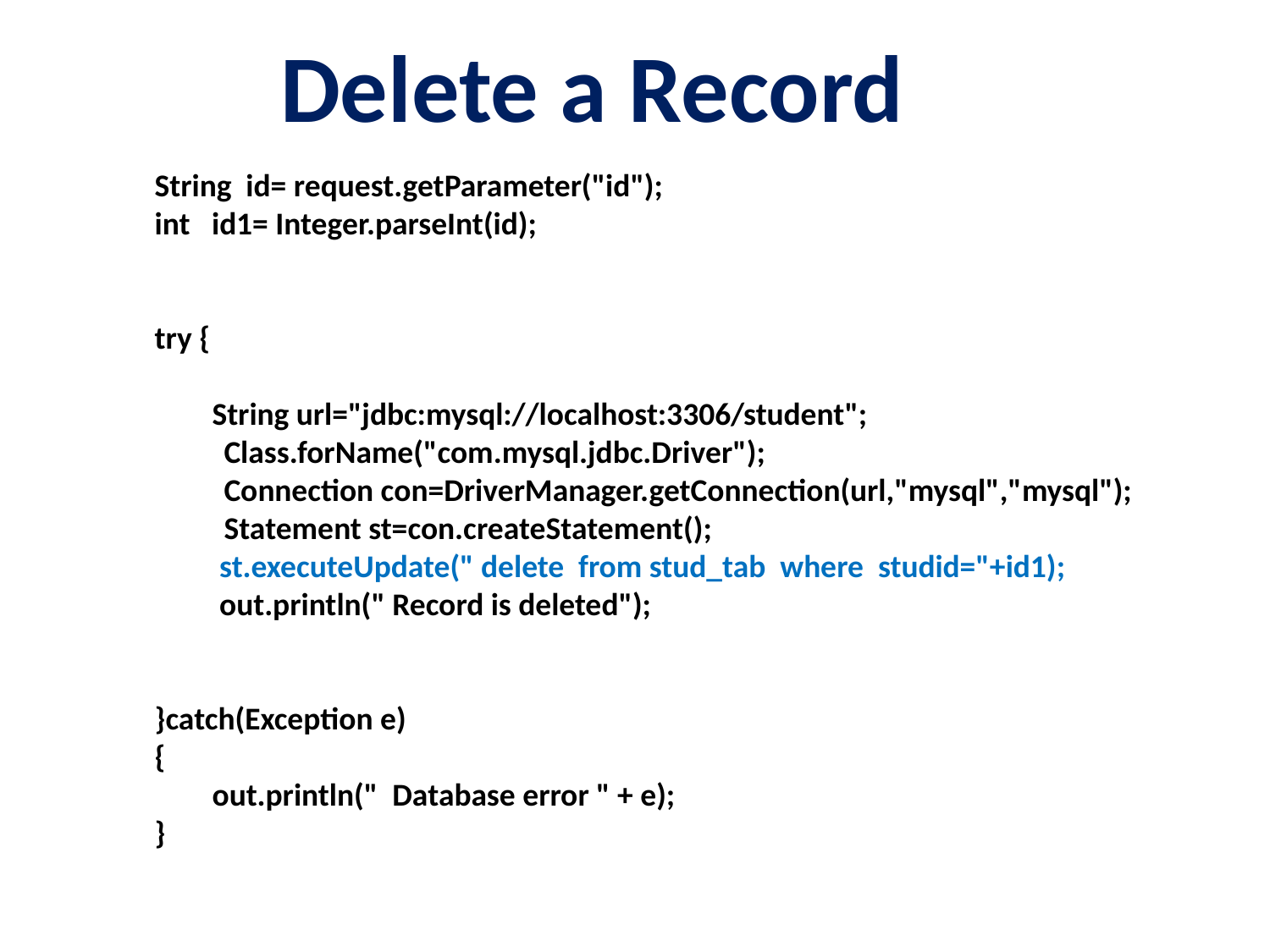

Delete a Record
        String  id= request.getParameter("id");
        int   id1= Integer.parseInt(id);

        try {

                String url="jdbc:mysql://localhost:3306/student";
    	Class.forName("com.mysql.jdbc.Driver");
    	Connection con=DriverManager.getConnection(url,"mysql","mysql");
    	Statement st=con.createStatement();
                 st.executeUpdate(" delete  from stud_tab  where  studid="+id1);
                 out.println(" Record is deleted");

        }catch(Exception e)
        {
                out.println("  Database error " + e);
        }